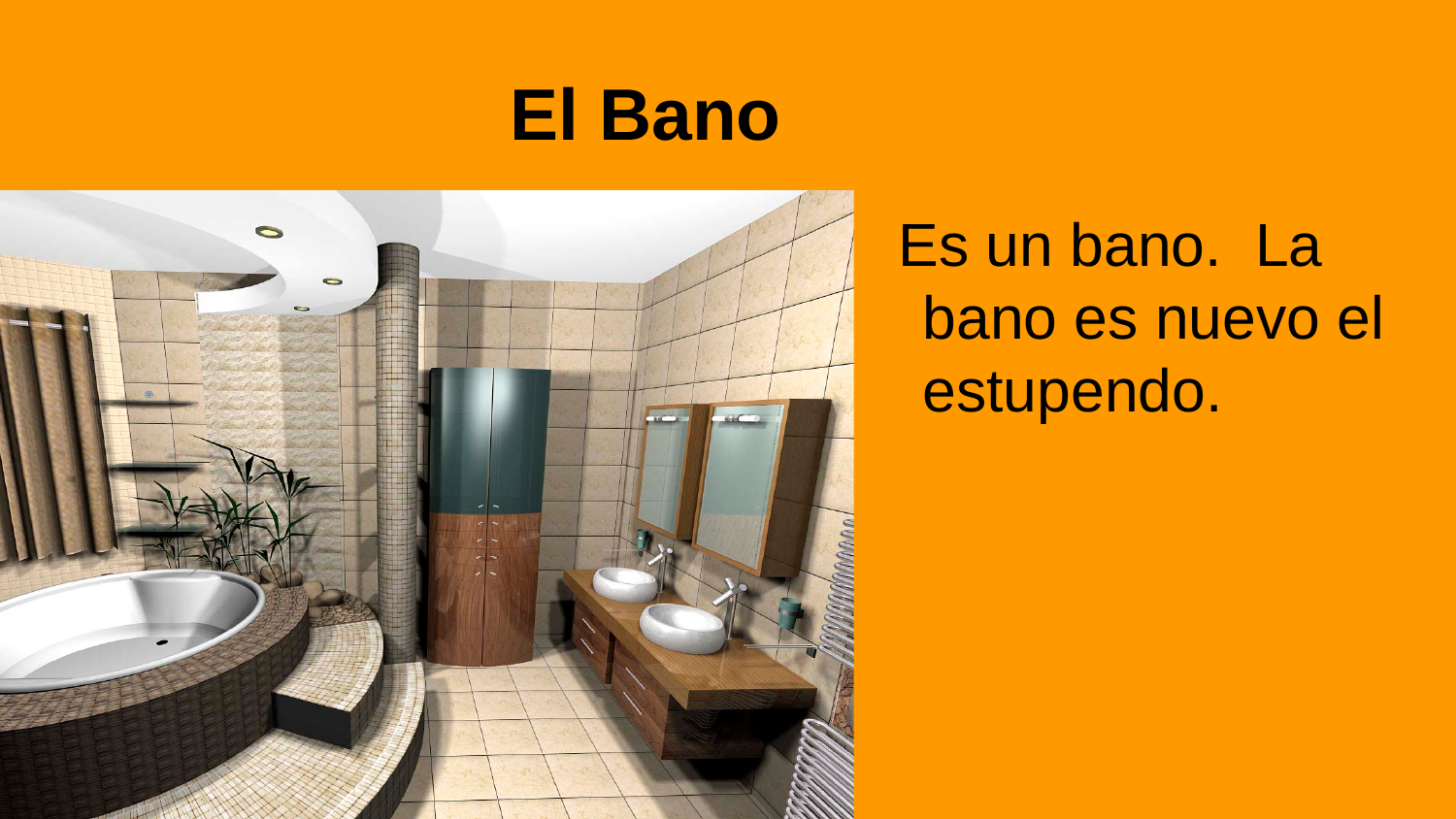

# El Bano

Es un bano.  La bano es nuevo el estupendo.